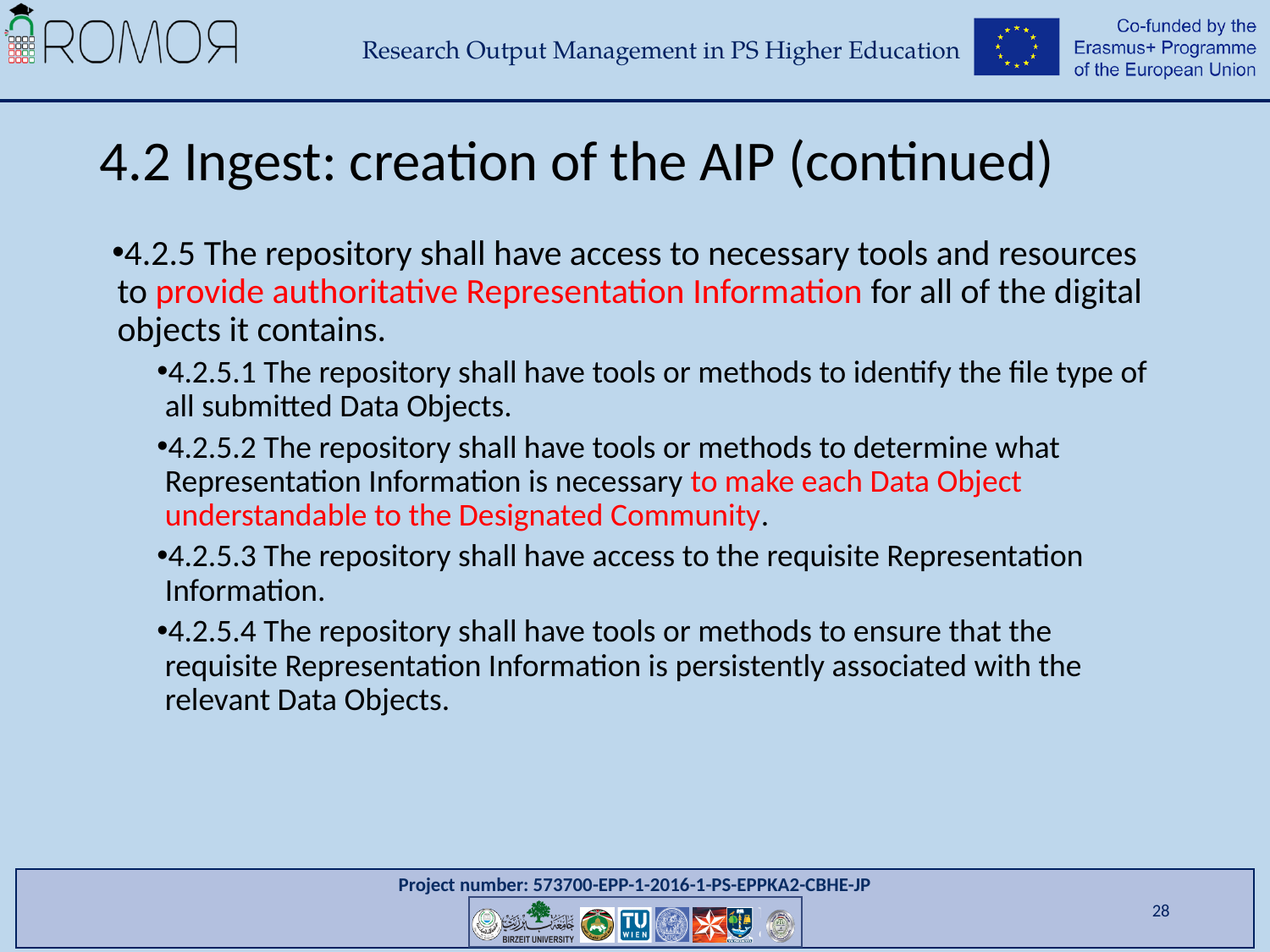

# 4.2 Ingest: creation of the AIP (continued)
4.2.5 The repository shall have access to necessary tools and resources to provide authoritative Representation Information for all of the digital objects it contains.
4.2.5.1 The repository shall have tools or methods to identify the file type of all submitted Data Objects.
4.2.5.2 The repository shall have tools or methods to determine what Representation Information is necessary to make each Data Object understandable to the Designated Community.
4.2.5.3 The repository shall have access to the requisite Representation Information.
4.2.5.4 The repository shall have tools or methods to ensure that the requisite Representation Information is persistently associated with the relevant Data Objects.
28